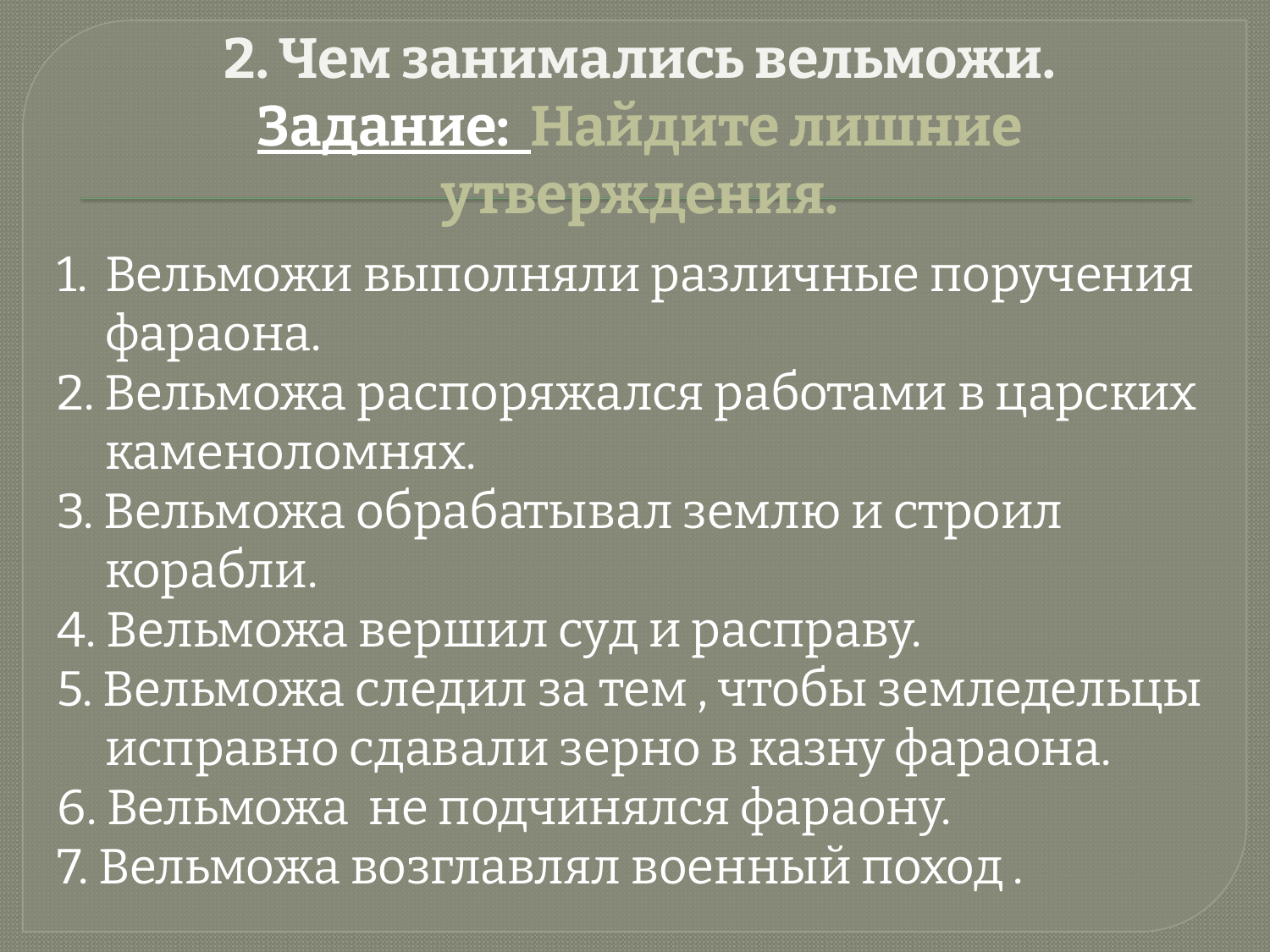

# 2. Чем занимались вельможи. Задание:  Найдите лишние утверждения.
Вельможи выполняли различные поручения фараона.
2. Вельможа распоряжался работами в царских каменоломнях.
3. Вельможа обрабатывал землю и строил корабли.
4. Вельможа вершил суд и расправу.
5. Вельможа следил за тем , чтобы земледельцы исправно сдавали зерно в казну фараона.
6. Вельможа  не подчинялся фараону.
7. Вельможа возглавлял военный поход .